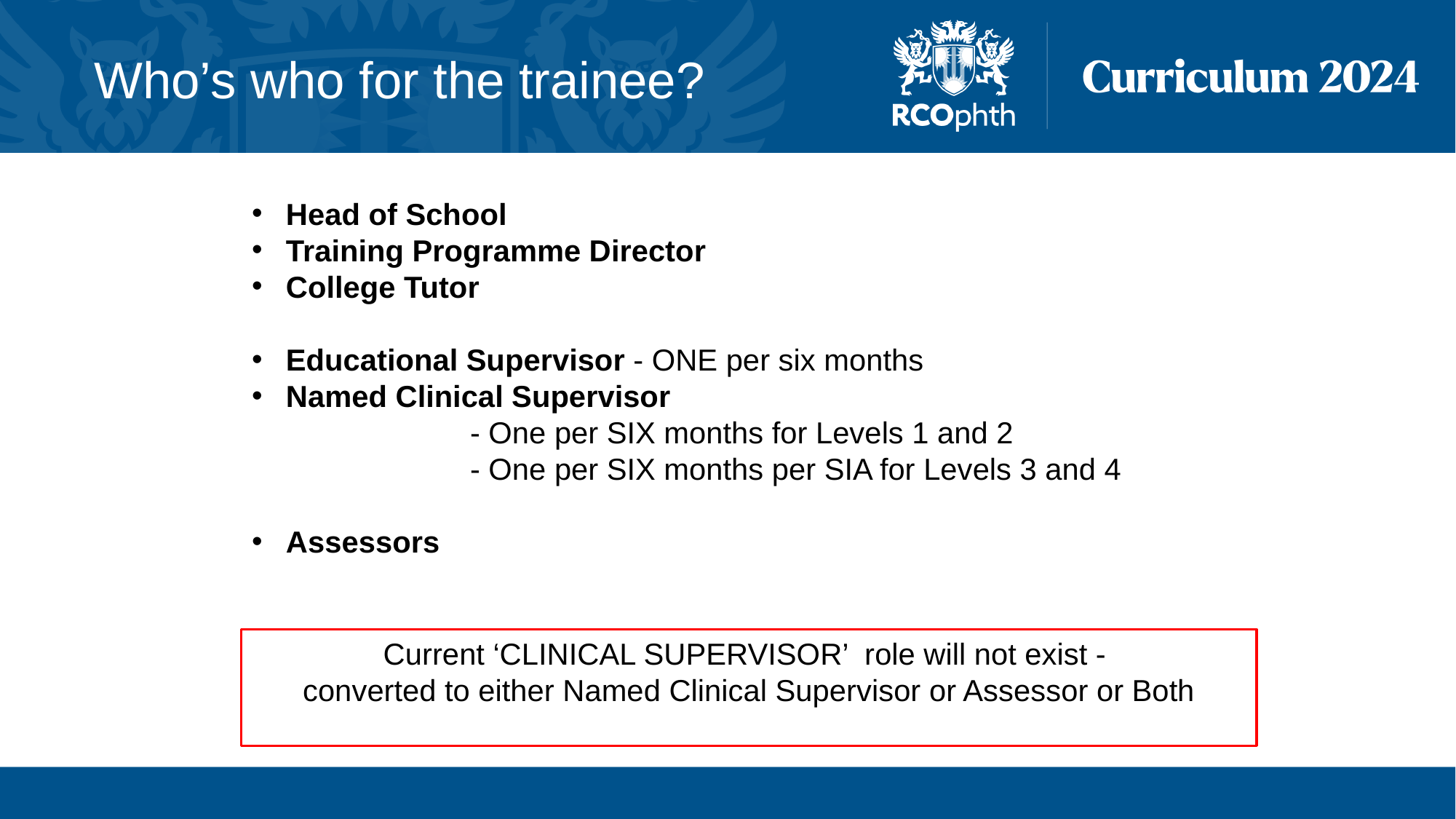

# Who’s who for the trainee?
Head of School
Training Programme Director
College Tutor

Educational Supervisor - ONE per six months
Named Clinical Supervisor
		- One per SIX months for Levels 1 and 2
		- One per SIX months per SIA for Levels 3 and 4

Assessors
Current ‘CLINICAL SUPERVISOR’  role will not exist -
converted to either Named Clinical Supervisor or Assessor or Both